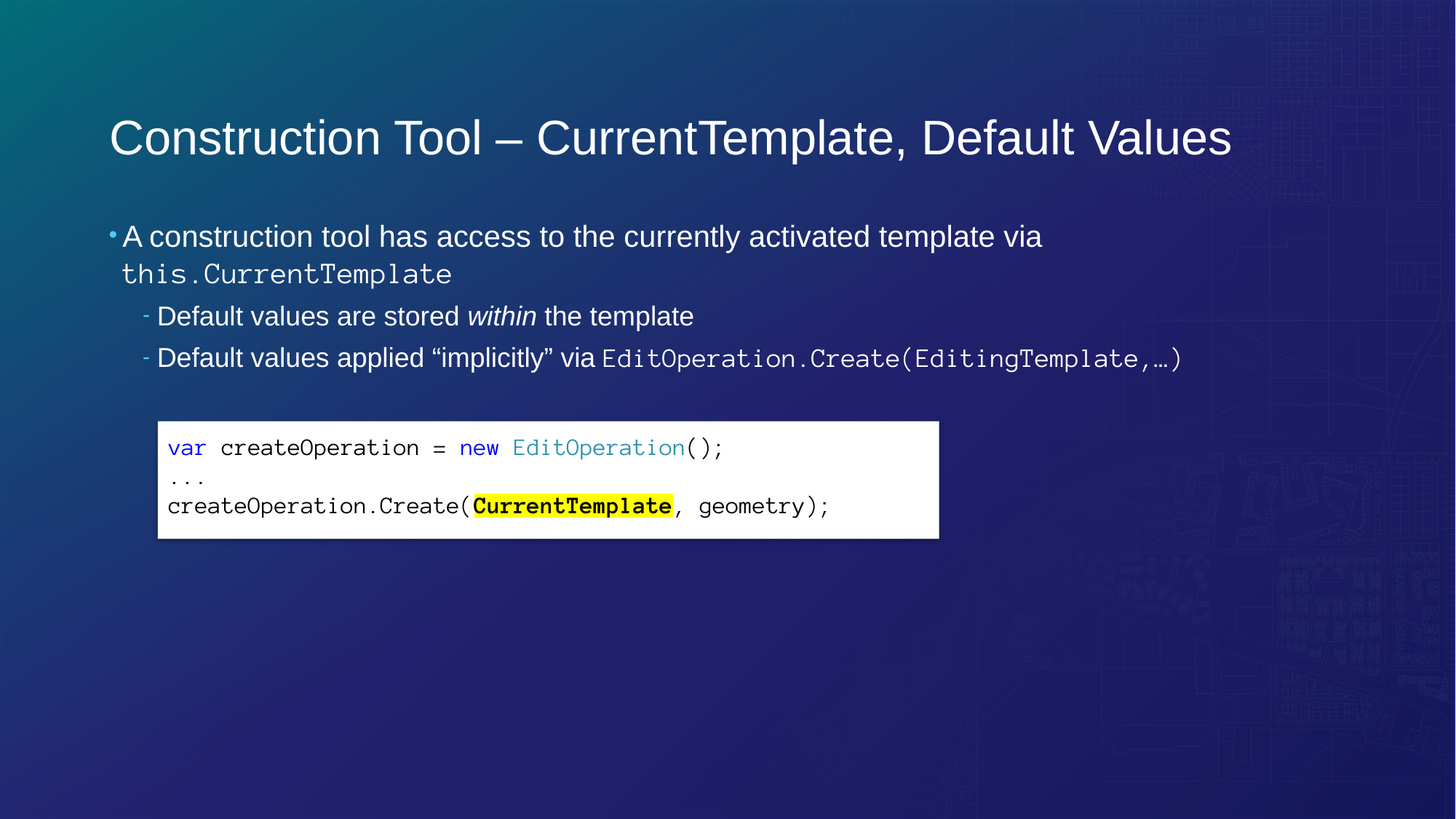

# Construction Tool – CurrentTemplate, Default Values
A construction tool has access to the currently activated template via this.CurrentTemplate
Default values are stored within the template
Default values applied “implicitly” via EditOperation.Create(EditingTemplate,…)

var createOperation = new EditOperation();
...
createOperation.Create(CurrentTemplate, geometry);